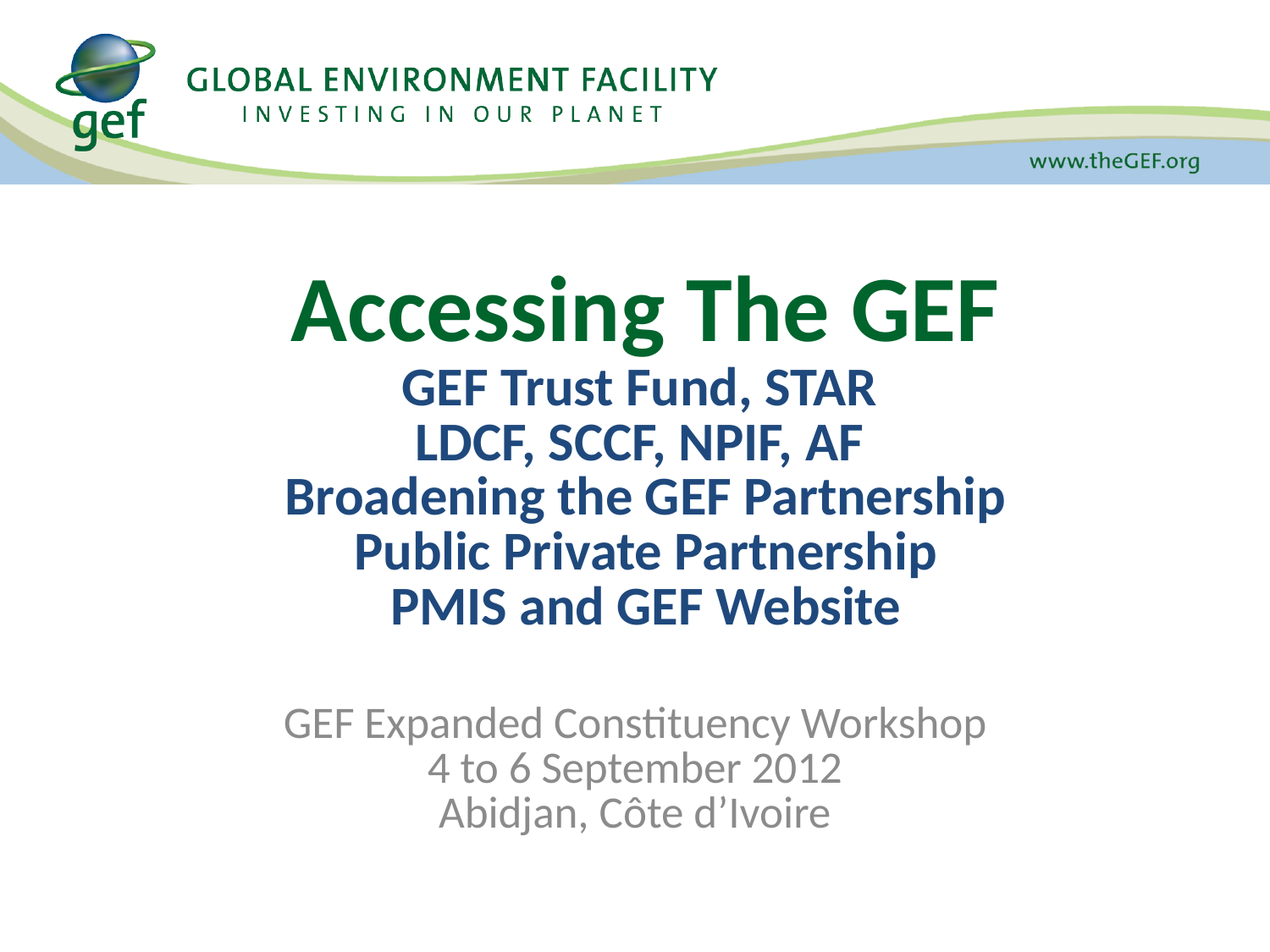

# Accessing The GEF GEF Trust Fund, STAR LDCF, SCCF, NPIF, AF Broadening the GEF Partnership Public Private Partnership PMIS and GEF Website
GEF Expanded Constituency Workshop
4 to 6 September 2012
Abidjan, Côte d’Ivoire